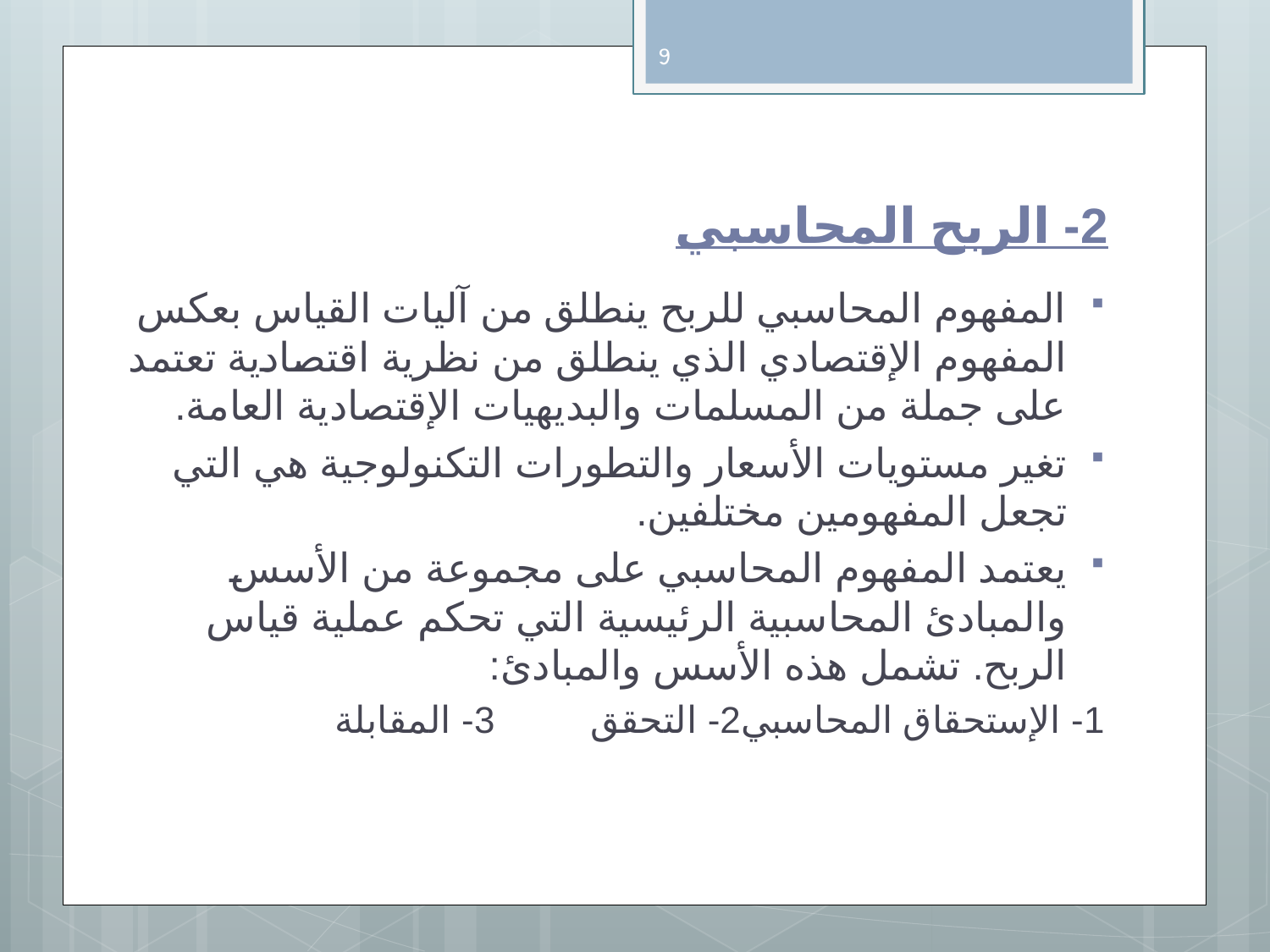

9
# 2- الربح المحاسبي
المفهوم المحاسبي للربح ينطلق من آليات القياس بعكس المفهوم الإقتصادي الذي ينطلق من نظرية اقتصادية تعتمد على جملة من المسلمات والبديهيات الإقتصادية العامة.
تغير مستويات الأسعار والتطورات التكنولوجية هي التي تجعل المفهومين مختلفين.
يعتمد المفهوم المحاسبي على مجموعة من الأسس والمبادئ المحاسبية الرئيسية التي تحكم عملية قياس الربح. تشمل هذه الأسس والمبادئ:
	1- الإستحقاق المحاسبي	2- التحقق		3- المقابلة